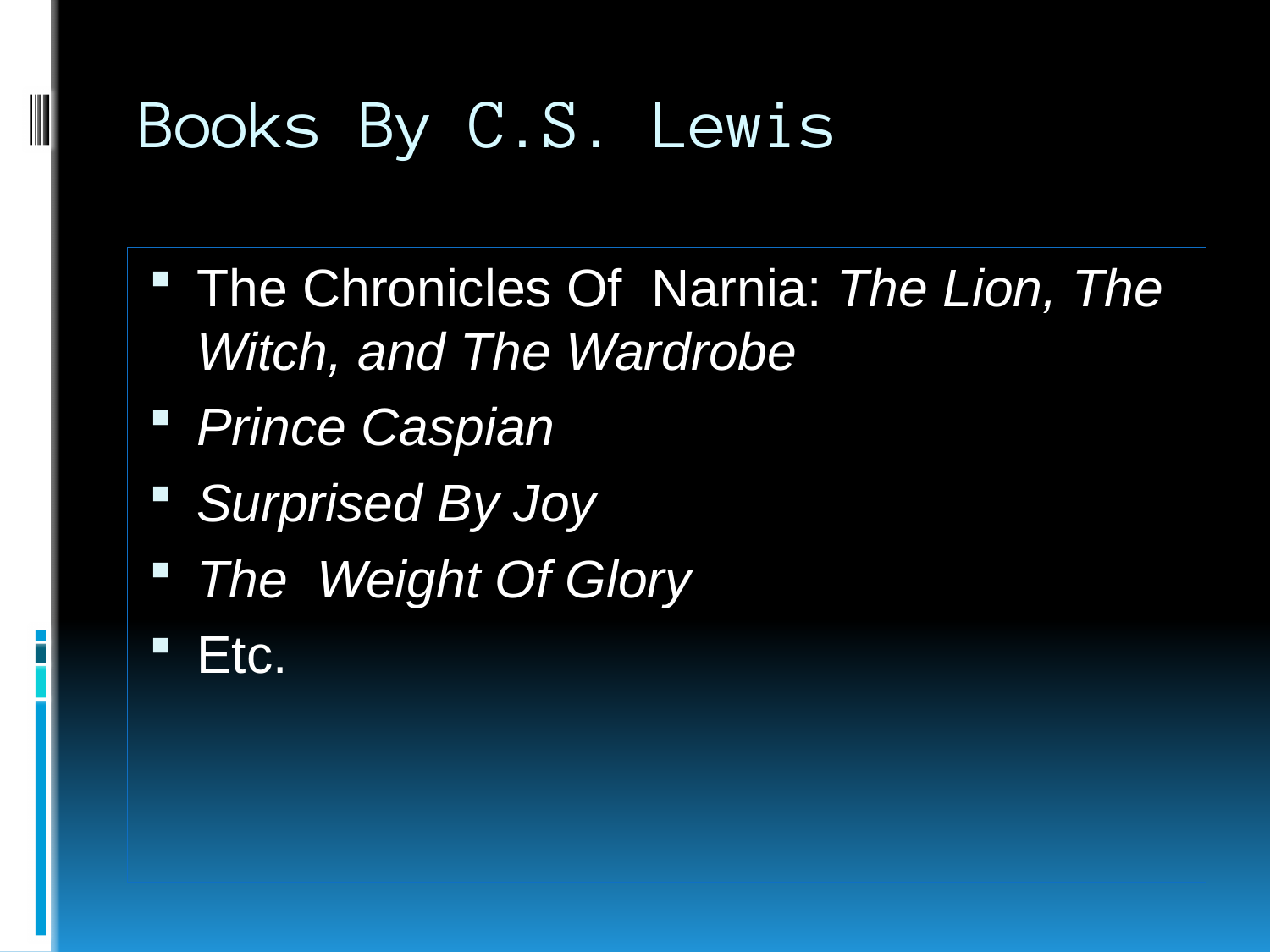

# Books By C.S. Lewis
The Chronicles Of  Narnia: The Lion, The Witch, and The Wardrobe
Prince Caspian
Surprised By Joy
The  Weight Of Glory
Etc.